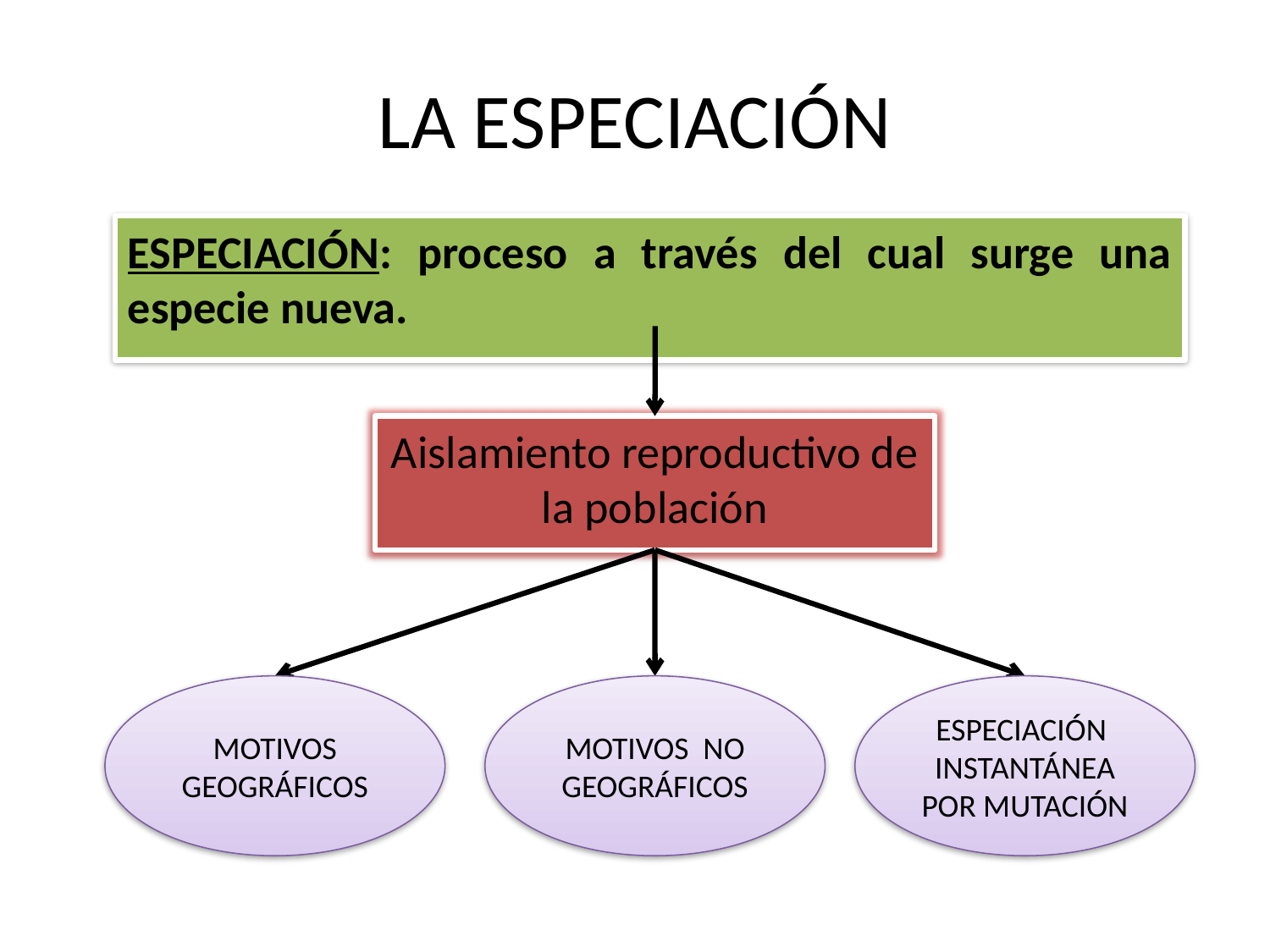

# LA ESPECIACIÓN
ESPECIACIÓN: proceso a través del cual surge una especie nueva.
Aislamiento reproductivo de la población
MOTIVOS GEOGRÁFICOS
MOTIVOS  NO GEOGRÁFICOS
ESPECIACIÓN  INSTANTÁNEA POR MUTACIÓN